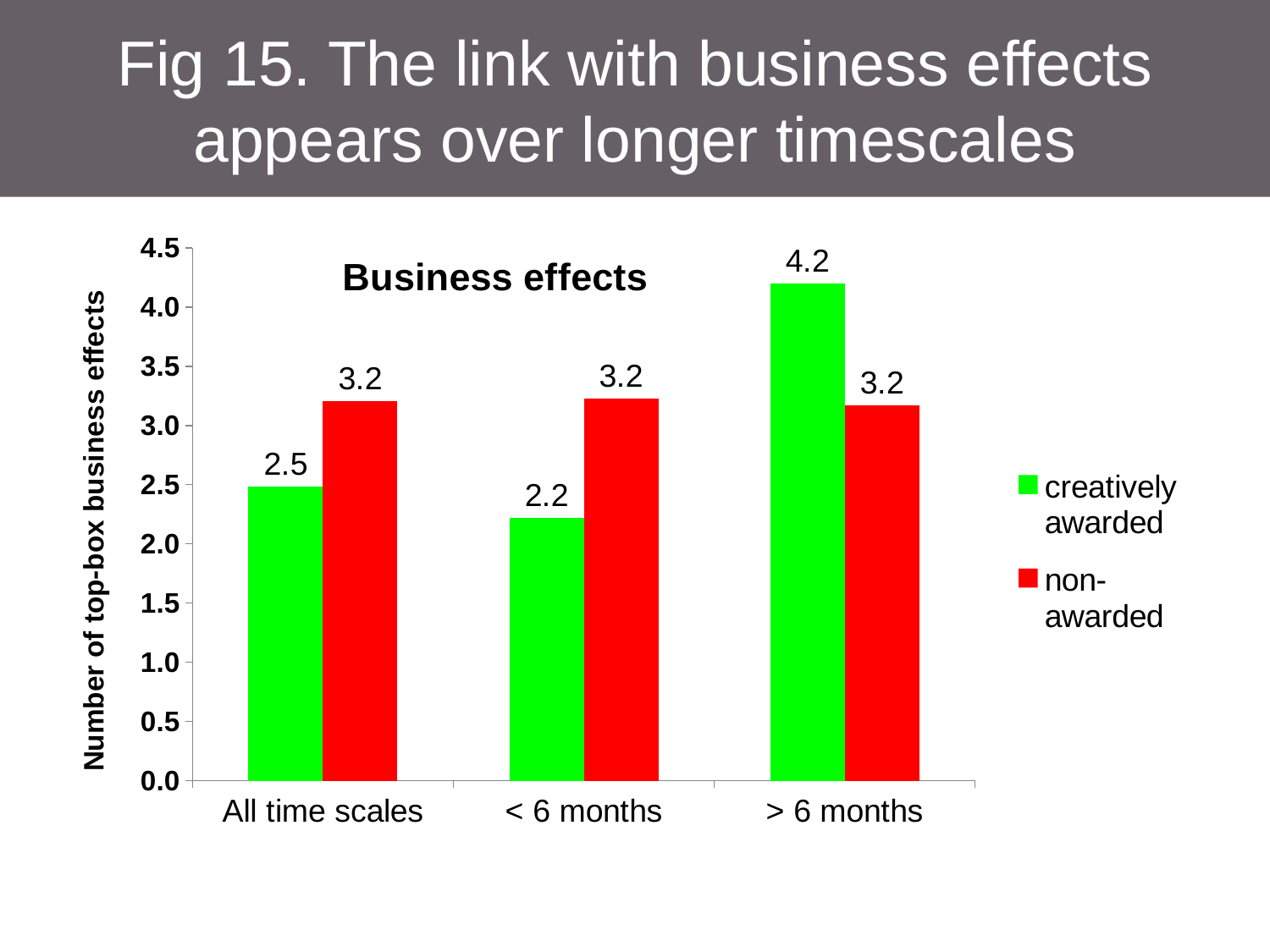

# Fig 15. The link with business effects appears over longer timescales

### Chart: Business effects

| Category | creatively awarded | non-awarded |
|---|---|---|
| All time scales | 2.486486486486486 | 3.206451612903226 |
| < 6 months | 2.21875 | 3.224299065420561 |
| > 6 months | 4.2 | 3.166666666666666 |